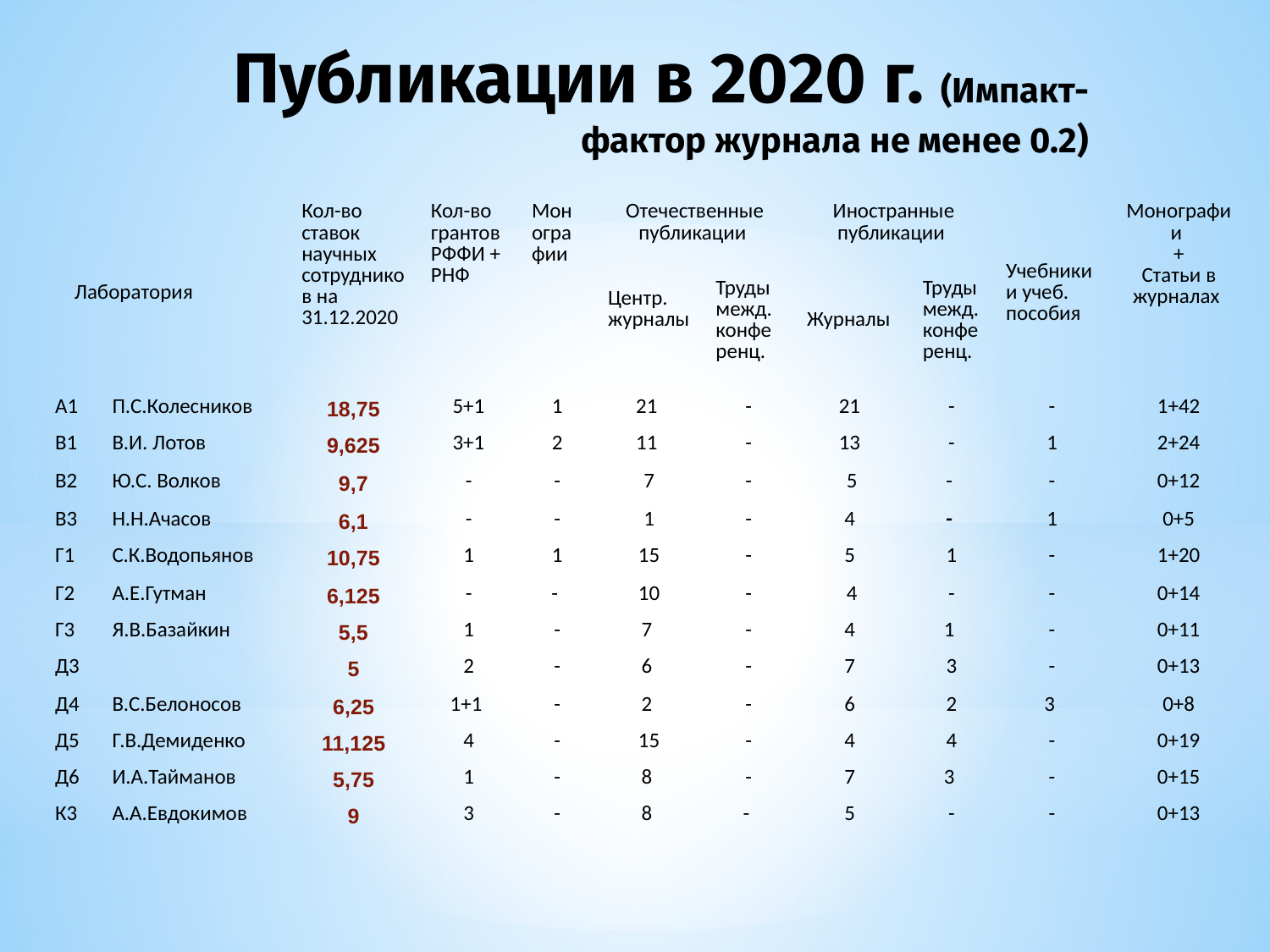

# Публикации в 2020 г. (Импакт-фактор журнала не менее 0.2)
| Лаборатория |  | Кол-во ставок научных сотрудников на 31.12.2020 | Кол-во грантов  РФФИ + РНФ | Монографии | Отечественные публикации |  | Иностранные публикации |  | Учебники и учеб. пособия | Монографии   +  Статьи в журналах |
| --- | --- | --- | --- | --- | --- | --- | --- | --- | --- | --- |
|  |  |  |  |  | Центр. журналы | Труды межд. конференц. | Журналы | Труды межд.конференц. |  |  |
| А1 | П.С.Колесников | 18,75 | 5+1 | 1 | 21 | - | 21 | - | - | 1+42 |
| В1 | В.И. Лотов | 9,625 | 3+1 | 2 | 11 | - | 13 | - | 1 | 2+24 |
| В2 | Ю.С. Волков | 9,7 | - | - | 7 | - | 5 | - | - | 0+12 |
| В3 | Н.Н.Ачасов | 6,1 | - | - | 1 | - | 4 | - | 1 | 0+5 |
| Г1 | С.К.Водопьянов | 10,75 | 1 | 1 | 15 | - | 5 | 1 | - | 1+20 |
| Г2 | А.Е.Гутман | 6,125 | - | - | 10 | - | 4 | - | - | 0+14 |
| Г3 | Я.В.Базайкин | 5,5 | 1 | - | 7 | - | 4 | 1 | - | 0+11 |
| Д3 |  | 5 | 2 | - | 6 | - | 7 | 3 | - | 0+13 |
| Д4 | В.С.Белоносов | 6,25 | 1+1 | - | 2 | - | 6 | 2 | 3 | 0+8 |
| Д5 | Г.В.Демиденко | 11,125 | 4 | - | 15 | - | 4 | 4 | - | 0+19 |
| Д6 | И.А.Тайманов | 5,75 | 1 | - | 8 | - | 7 | 3 | - | 0+15 |
| К3 | А.А.Евдокимов | 9 | 3 | - | 8 | - | 5 | - | - | 0+13 |